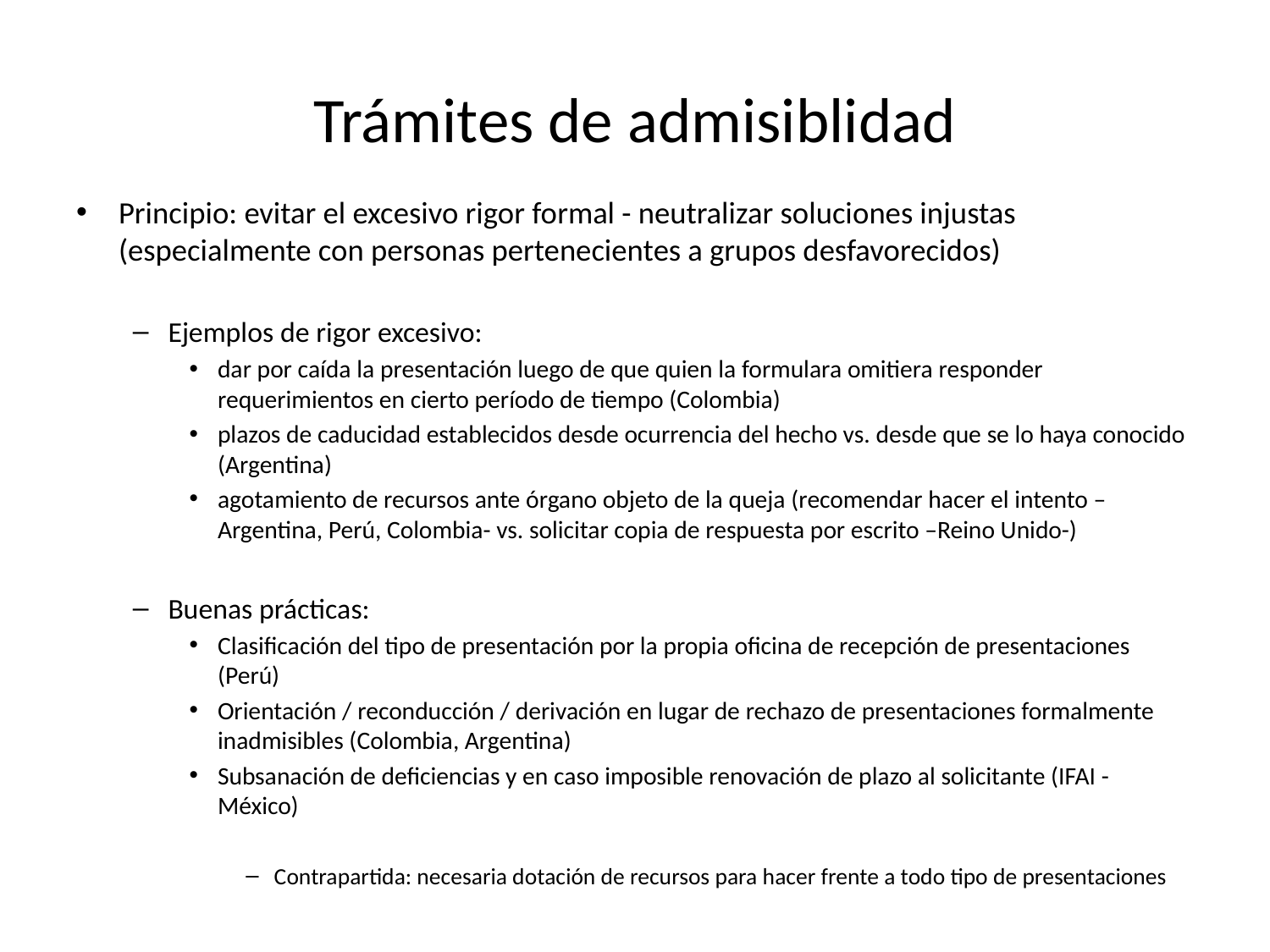

# Trámites de admisiblidad
Principio: evitar el excesivo rigor formal - neutralizar soluciones injustas (especialmente con personas pertenecientes a grupos desfavorecidos)

Ejemplos de rigor excesivo:
dar por caída la presentación luego de que quien la formulara omitiera responder requerimientos en cierto período de tiempo (Colombia)
plazos de caducidad establecidos desde ocurrencia del hecho vs. desde que se lo haya conocido (Argentina)
agotamiento de recursos ante órgano objeto de la queja (recomendar hacer el intento –Argentina, Perú, Colombia- vs. solicitar copia de respuesta por escrito –Reino Unido-)

Buenas prácticas:
Clasificación del tipo de presentación por la propia oficina de recepción de presentaciones (Perú)
Orientación / reconducción / derivación en lugar de rechazo de presentaciones formalmente inadmisibles (Colombia, Argentina)
Subsanación de deficiencias y en caso imposible renovación de plazo al solicitante (IFAI - México)

Contrapartida: necesaria dotación de recursos para hacer frente a todo tipo de presentaciones